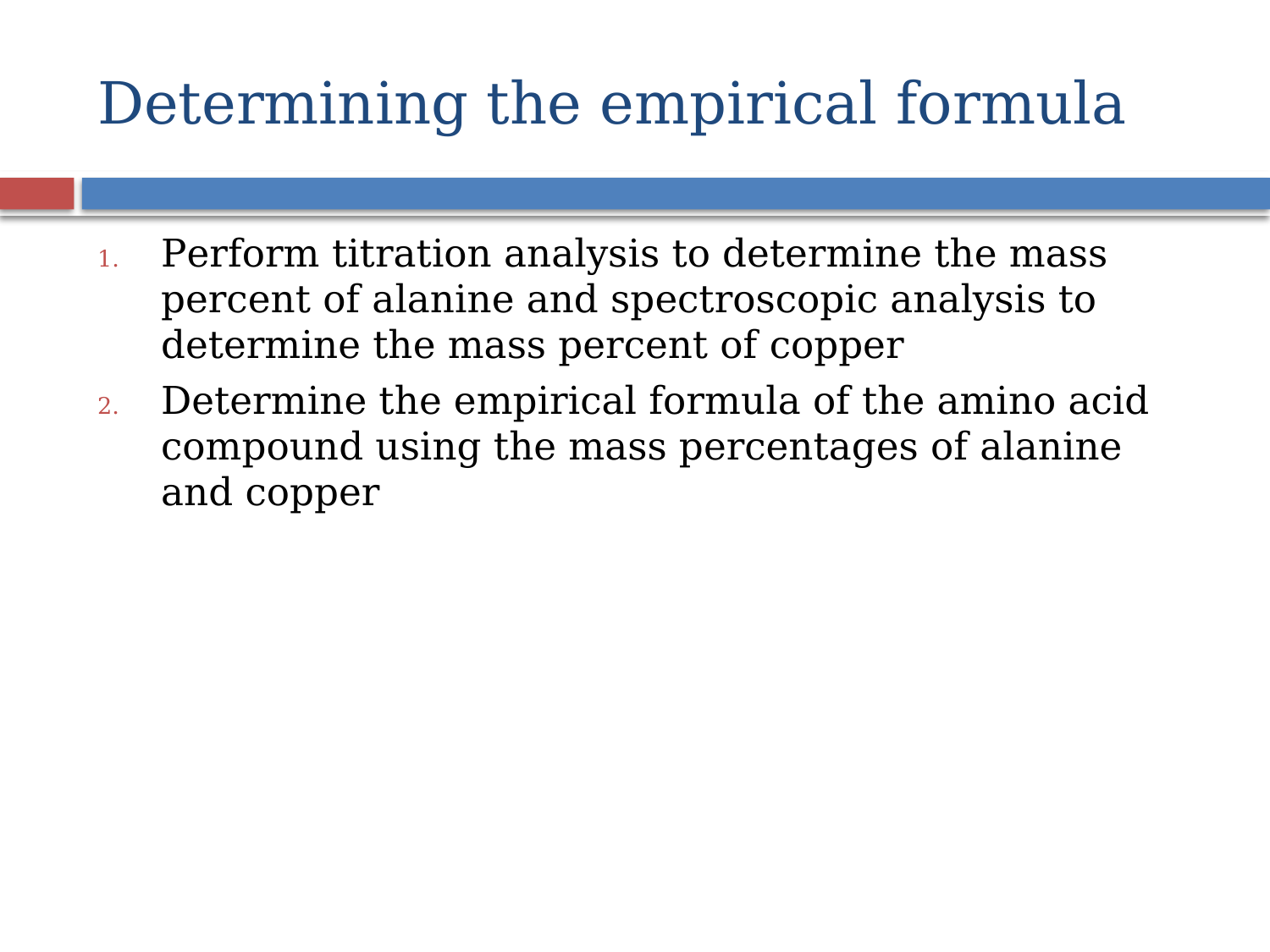

# Determining the empirical formula
Perform titration analysis to determine the mass percent of alanine and spectroscopic analysis to determine the mass percent of copper
Determine the empirical formula of the amino acid compound using the mass percentages of alanine and copper